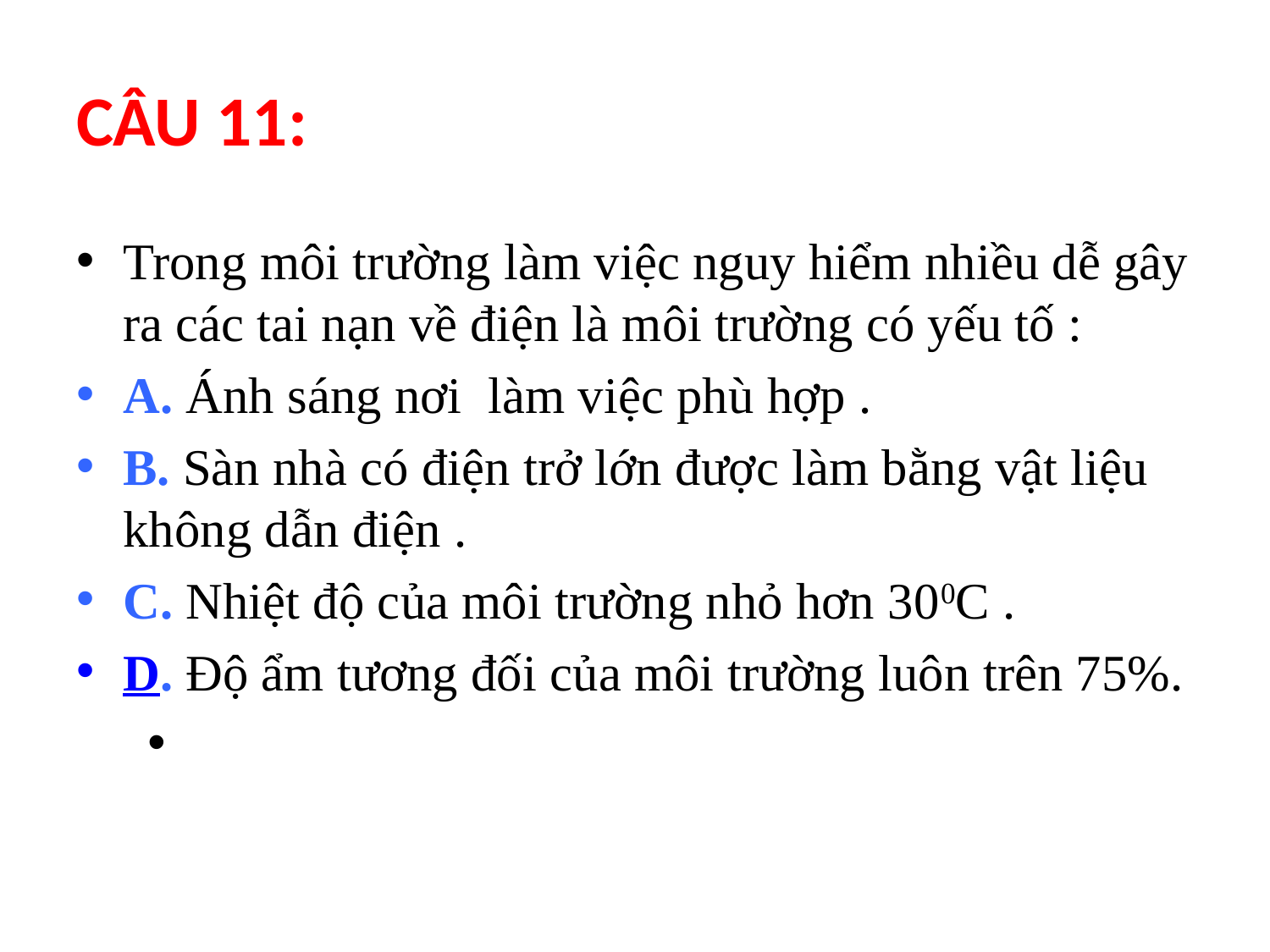

# CÂU 11:
Trong môi trường làm việc nguy hiểm nhiều dễ gây ra các tai nạn về điện là môi trường có yếu tố :
A. Ánh sáng nơi  làm việc phù hợp .
B. Sàn nhà có điện trở lớn được làm bằng vật liệu không dẫn điện .
C. Nhiệt độ của môi trường nhỏ hơn 300C .
D. Độ ẩm tương đối của môi trường luôn trên 75%.